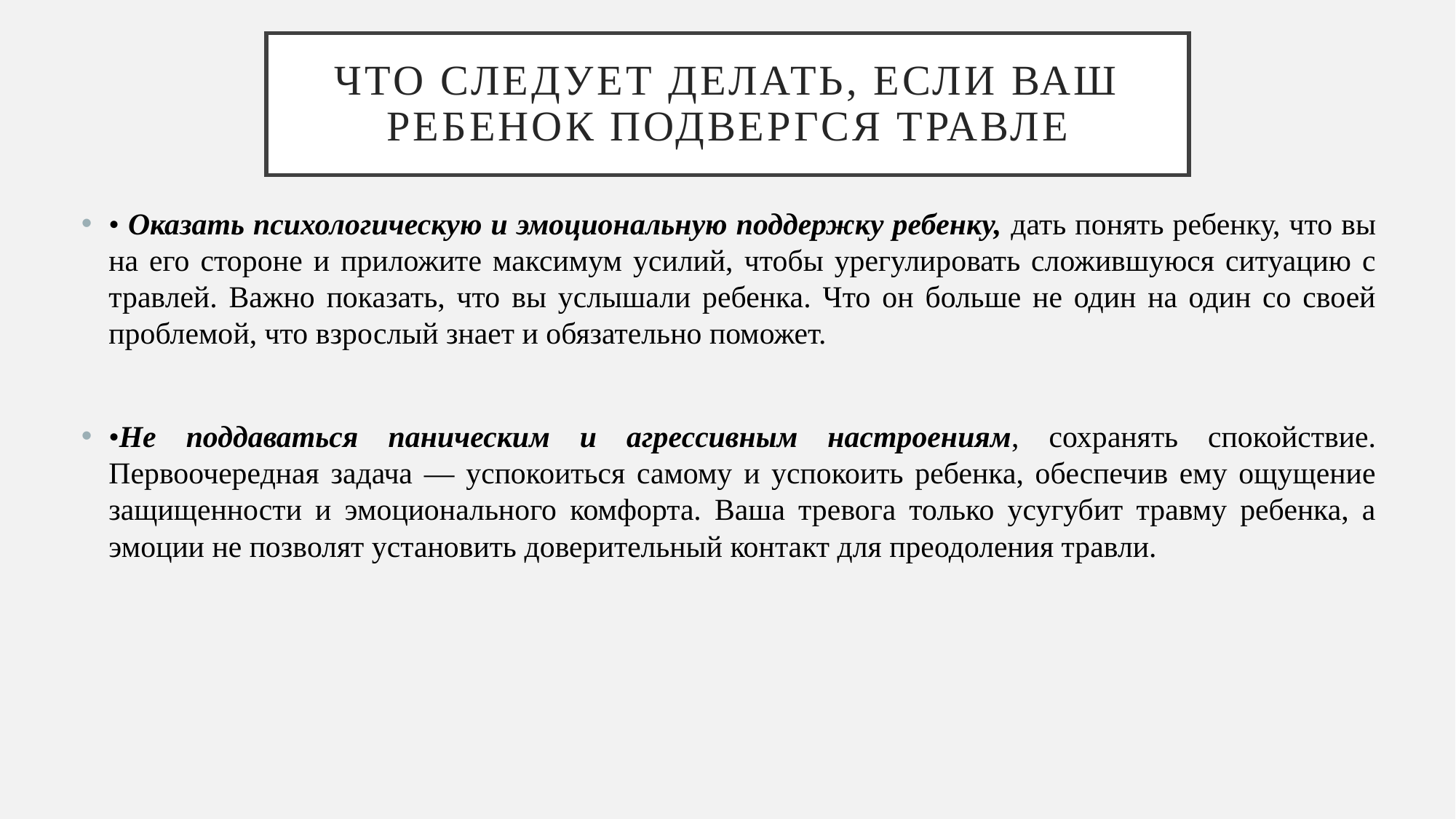

ЧТО СЛЕДУЕТ ДЕЛАТЬ, ЕСЛИ ВАШ РЕБЕНОК ПОДВЕРГСЯ ТРАВЛЕ
• Оказать психологическую и эмоциональную поддержку ребенку, дать понять ребенку, что вы на его стороне и приложите максимум усилий, чтобы урегулировать сложившуюся ситуацию с травлей. Важно показать, что вы услышали ребенка. Что он больше не один на один со своей проблемой, что взрослый знает и обязательно поможет.

•Не поддаваться паническим и агрессивным настроениям, сохранять спокойствие. Первоочередная задача — успокоиться самому и успокоить ребенка, обеспечив ему ощущение защищенности и эмоционального комфорта. Ваша тревога только усугубит травму ребенка, а эмоции не позволят установить доверительный контакт для преодоления травли.